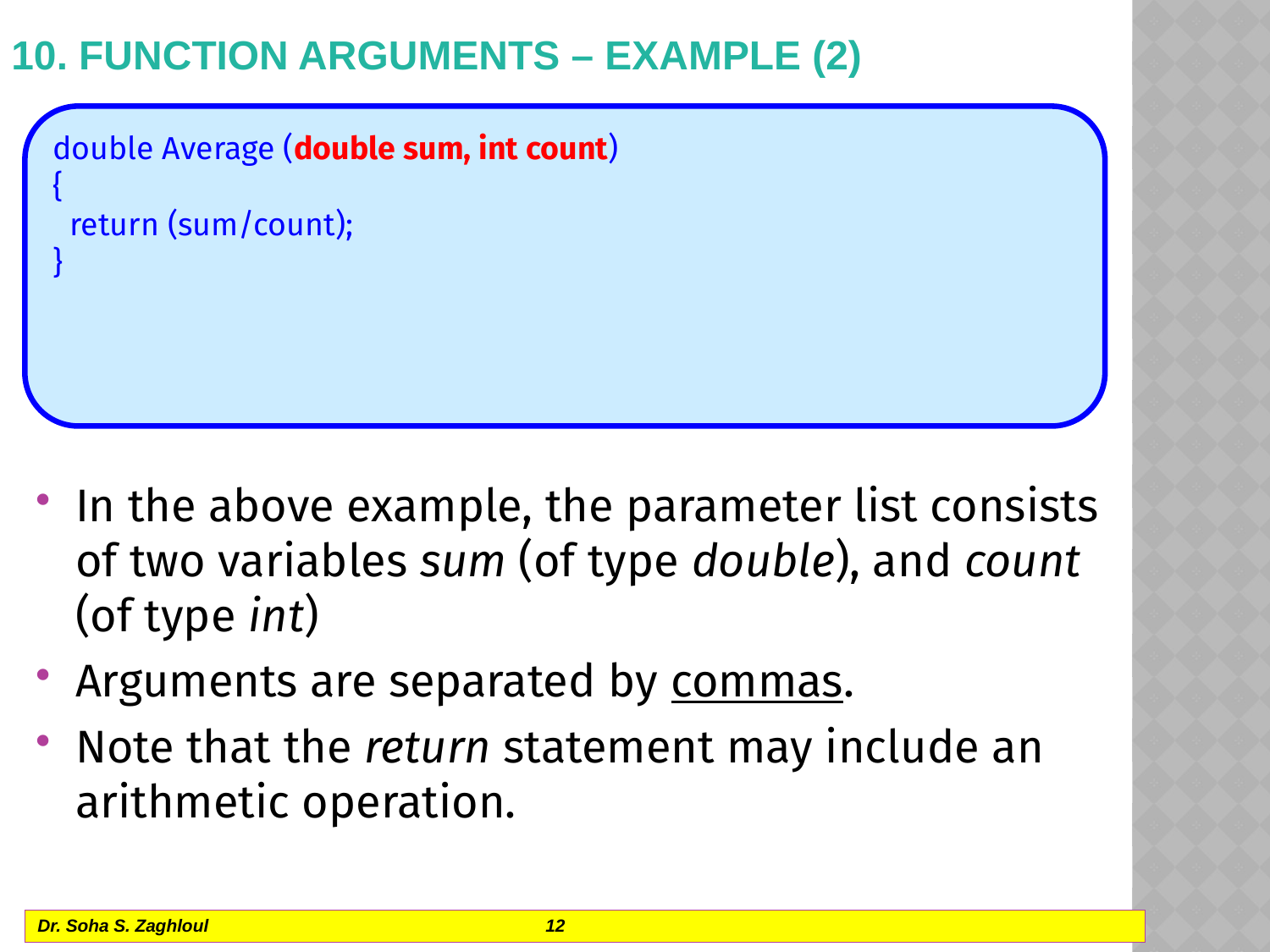

# 10. Function arguments – example (2)

In the above example, the parameter list consists of two variables sum (of type double), and count (of type int)
Arguments are separated by commas.
Note that the return statement may include an arithmetic operation.

double Average (double sum, int count)
{
  return (sum/count);
}
Dr. Soha S. Zaghloul			12